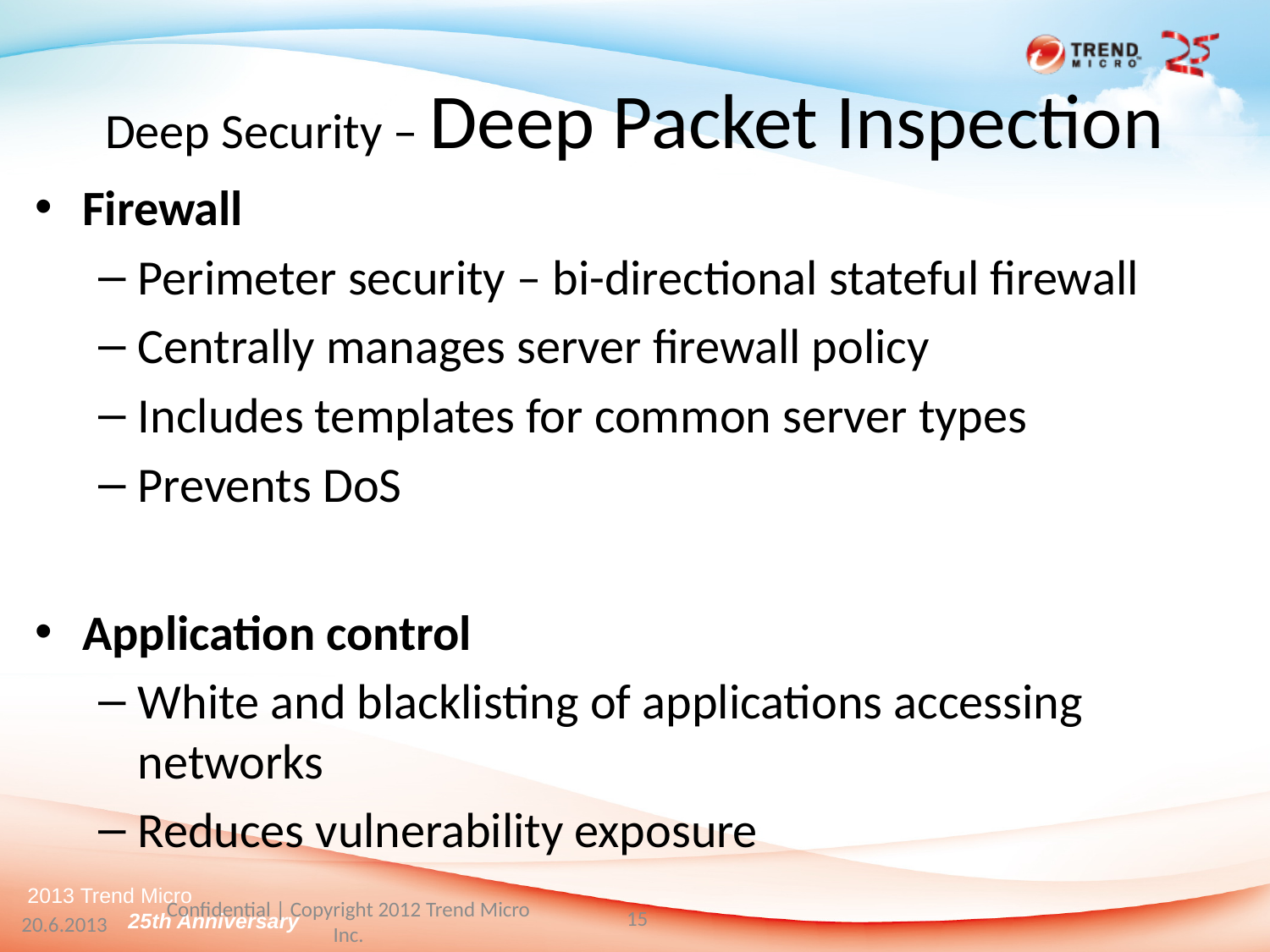

# Deep Security – Deep Packet Inspection
Firewall
Perimeter security – bi-directional stateful firewall
Centrally manages server firewall policy
Includes templates for common server types
Prevents DoS

Application control
White and blacklisting of applications accessing networks
Reduces vulnerability exposure

15
20.6.2013
Confidential | Copyright 2012 Trend Micro Inc.